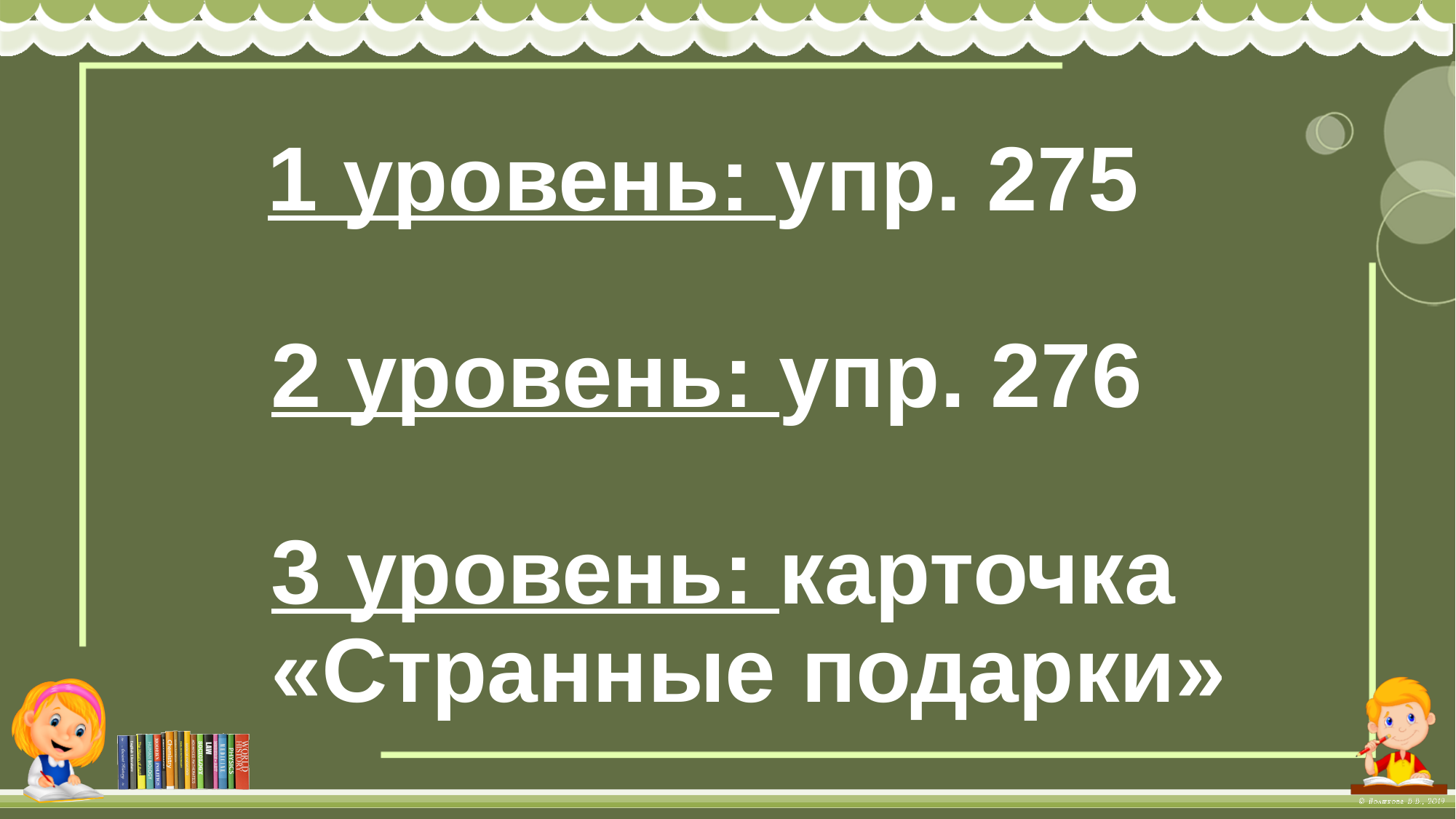

1 уровень: упр. 275
2 уровень: упр. 276
3 уровень: карточка «Странные подарки»